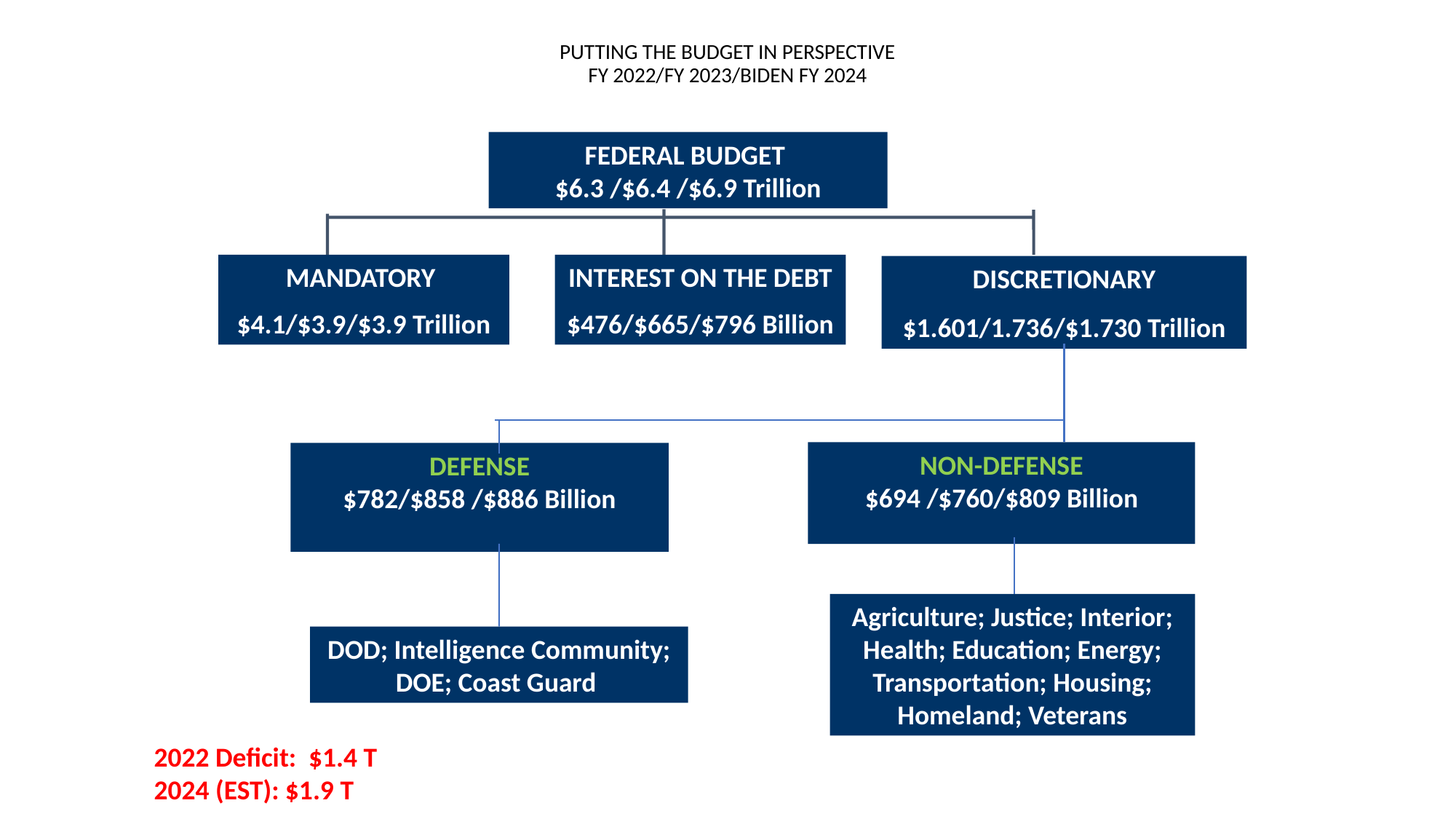

PUTTING THE BUDGET IN PERSPECTIVE
FY 2022/FY 2023/BIDEN FY 2024
FEDERAL BUDGET
$6.3 /$6.4 /$6.9 Trillion

INTEREST ON THE DEBT
$476/$665/$796 Billion
MANDATORY
$4.1/$3.9/$3.9 Trillion
DISCRETIONARY
$1.601/1.736/$1.730 Trillion
NON-DEFENSE
$694 /$760/$809 Billion

DEFENSE
$782/$858 /$886 Billion

Agriculture; Justice; Interior; Health; Education; Energy; Transportation; Housing; Homeland; Veterans
DOD; Intelligence Community; DOE; Coast Guard
2022 Deficit:  $1.4 T
2024 (EST): $1.9 T